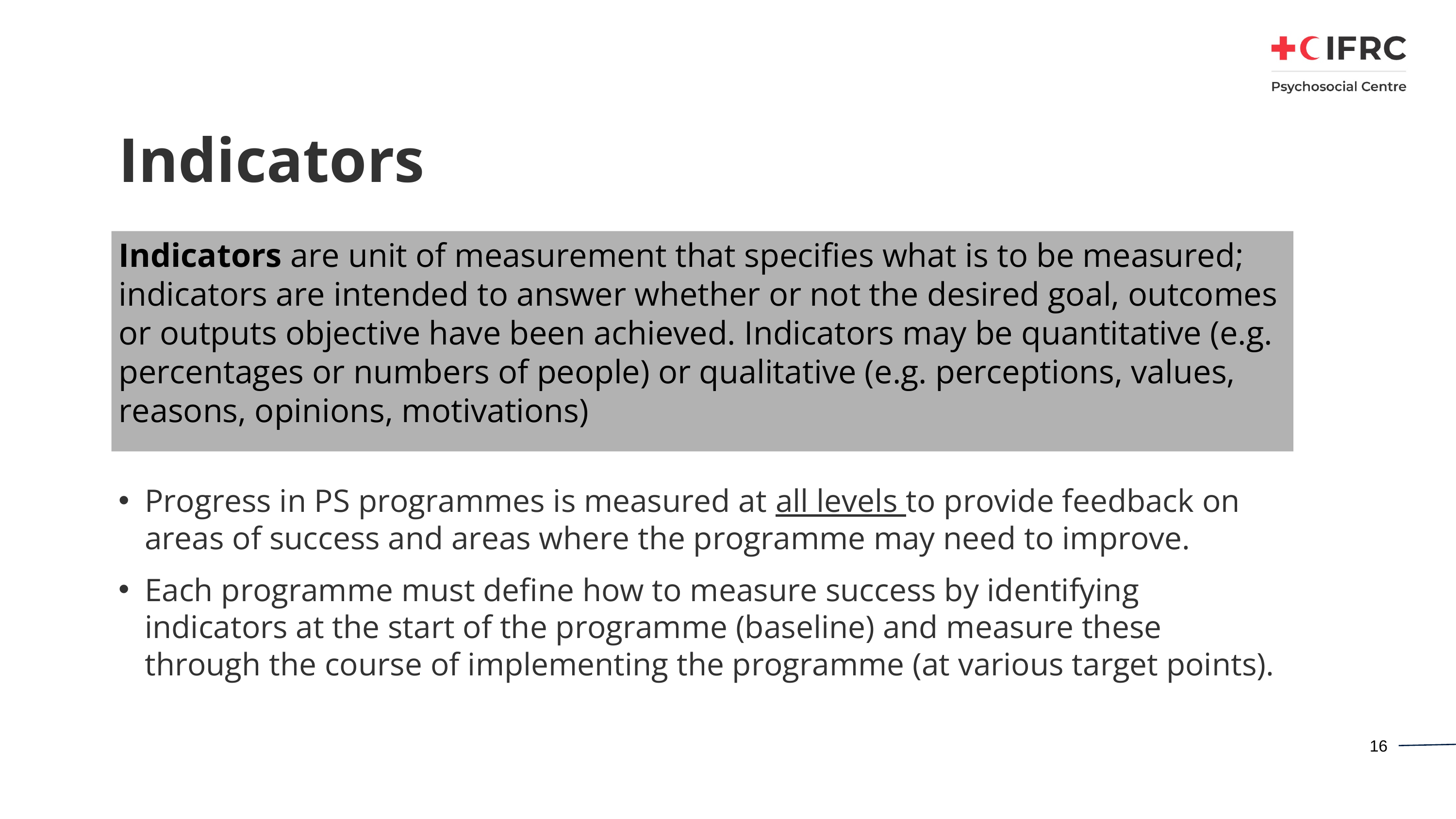

# Indicators
Indicators are unit of measurement that specifies what is to be measured; indicators are intended to answer whether or not the desired goal, outcomes or outputs objective have been achieved. Indicators may be quantitative (e.g. percentages or numbers of people) or qualitative (e.g. perceptions, values, reasons, opinions, motivations)
Progress in PS programmes is measured at all levels to provide feedback on areas of success and areas where the programme may need to improve.
Each programme must define how to measure success by identifying indicators at the start of the programme (baseline) and measure these through the course of implementing the programme (at various target points).